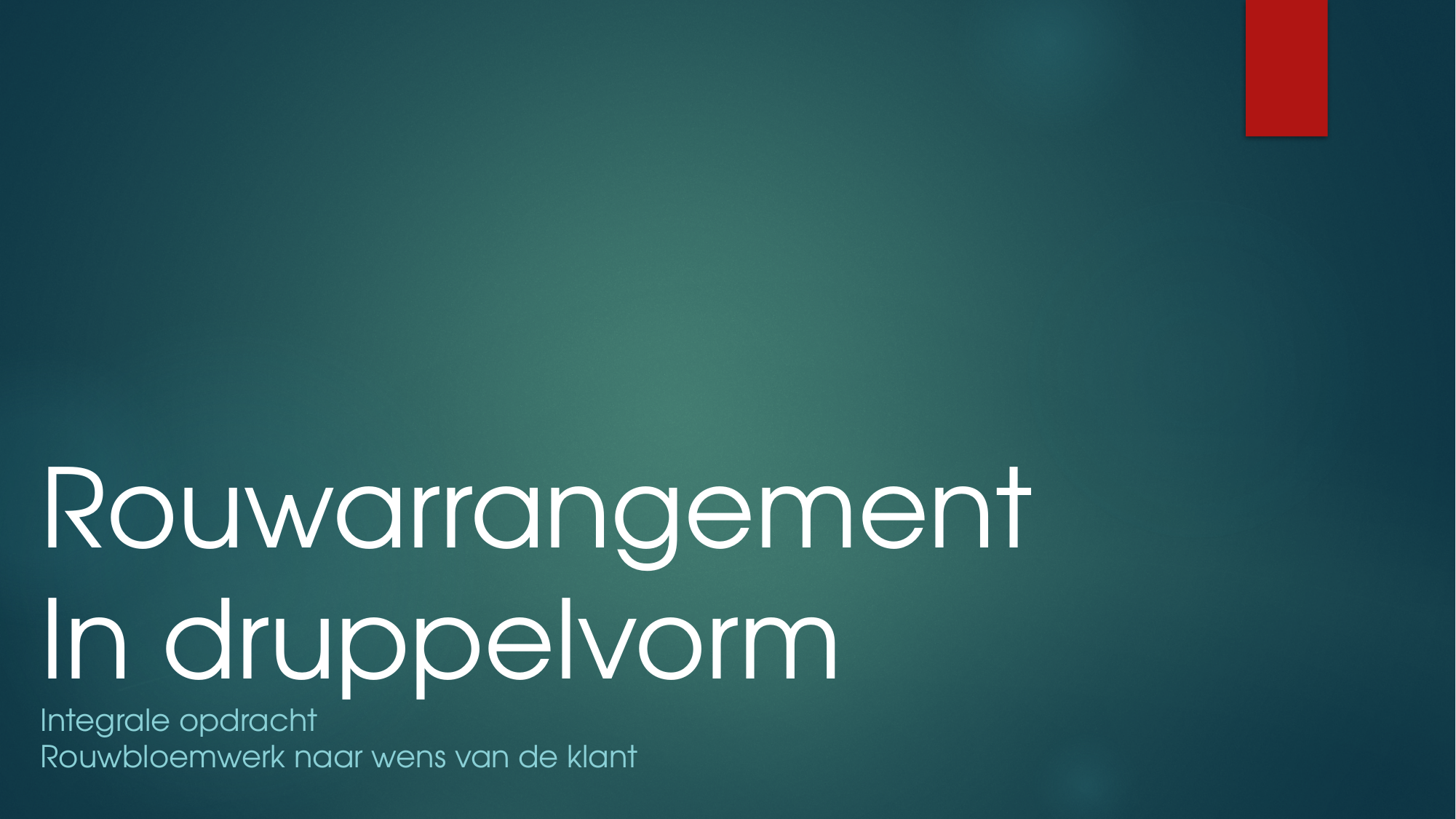

Rouwarrangement
In druppelvorm
Integrale opdracht
Rouwbloemwerk naar wens van de klant